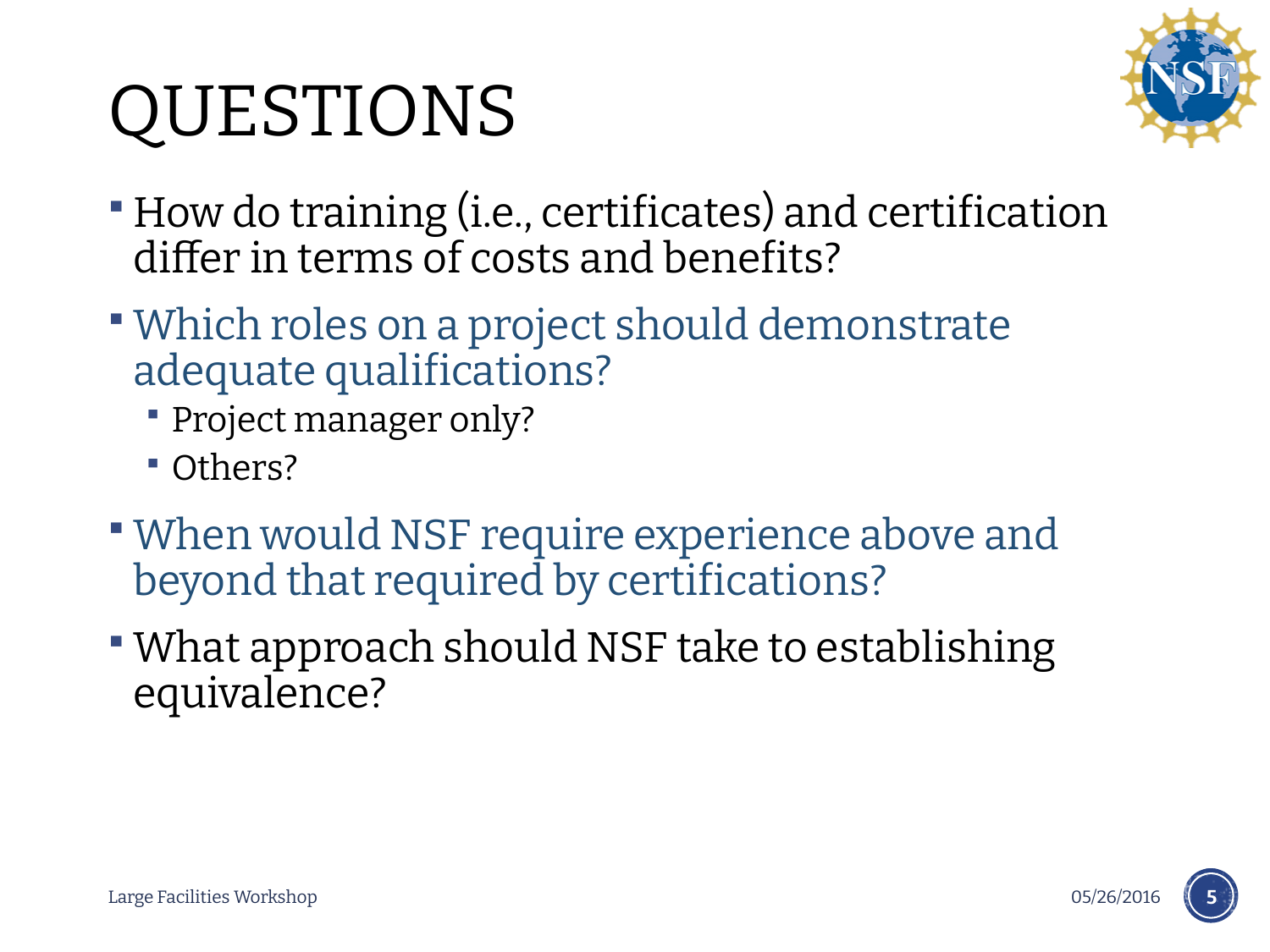

# Questions
How do training (i.e., certificates) and certification differ in terms of costs and benefits?
Which roles on a project should demonstrate adequate qualifications?
Project manager only?
Others?
When would NSF require experience above and beyond that required by certifications?
What approach should NSF take to establishing equivalence?
Large Facilities Workshop
05/26/2016
5